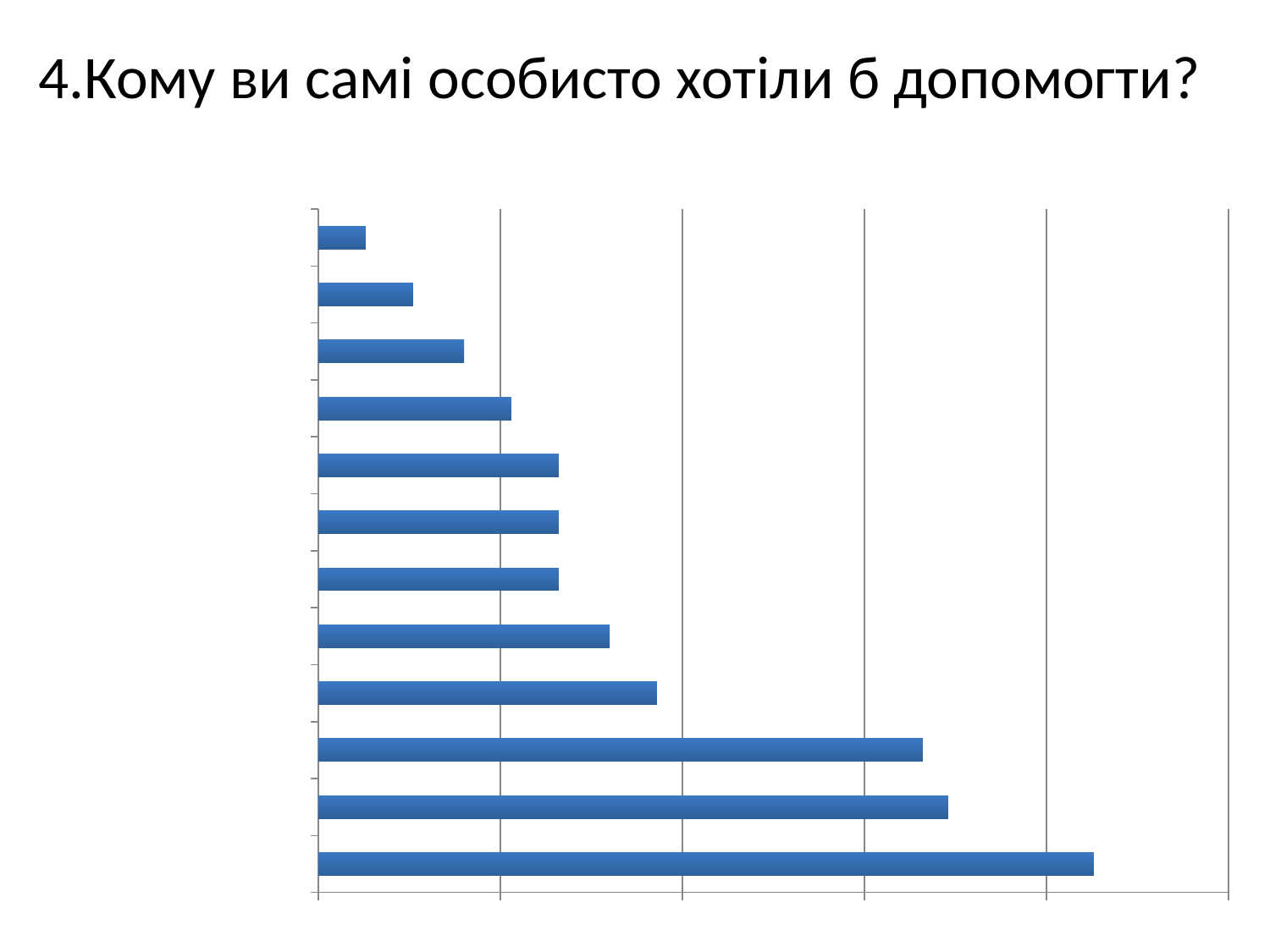

# 4.Кому ви самі особисто хотіли б допомогти?

### Chart

| Category | Столбец1 |
|---|---|
| людям похилого віку | 21.3 |
| близьким | 17.3 |
| хворим | 16.6 |
| інвалідам | 9.3 |
| малозабезпеченим | 8.0 |
| сиротам | 6.6 |
| тваринам | 6.6 |
| нікому | 6.6 |
| багатодітним | 5.3 |
| безхатченкам | 4.0 |
| однокласникам | 2.6 |
| вчителям | 1.3 |